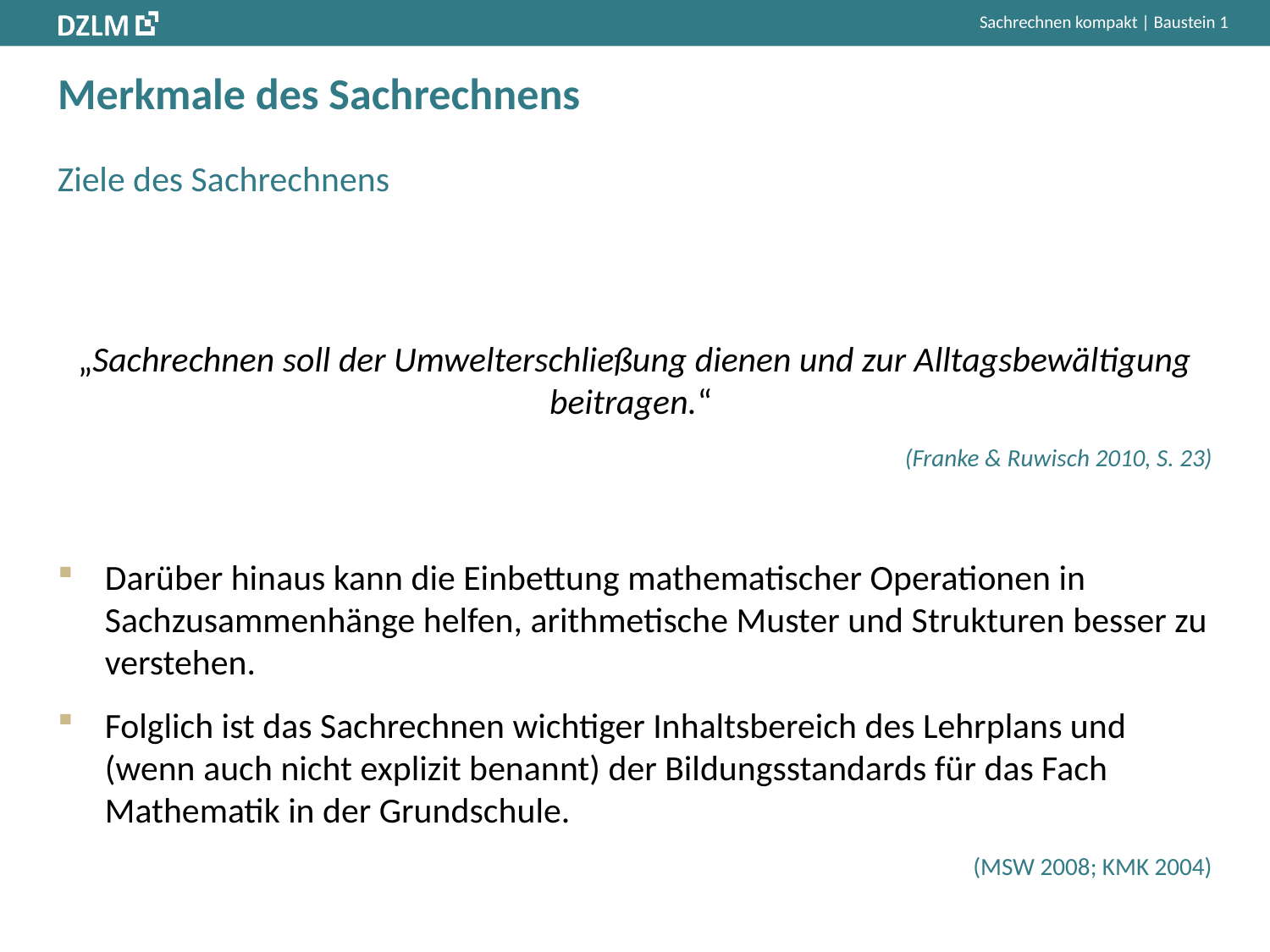

# Merkmale des Sachrechnens
Ziele des Sachrechnens

„Sachrechnen soll der Umwelterschließung dienen und zur Alltagsbewältigung beitragen.“
(Franke & Ruwisch 2010, S. 23)

Darüber hinaus kann die Einbettung mathematischer Operationen in Sachzusammenhänge helfen, arithmetische Muster und Strukturen besser zu verstehen.
Folglich ist das Sachrechnen wichtiger Inhaltsbereich des Lehrplans und (wenn auch nicht explizit benannt) der Bildungsstandards für das Fach Mathematik in der Grundschule.
(MSW 2008; KMK 2004)